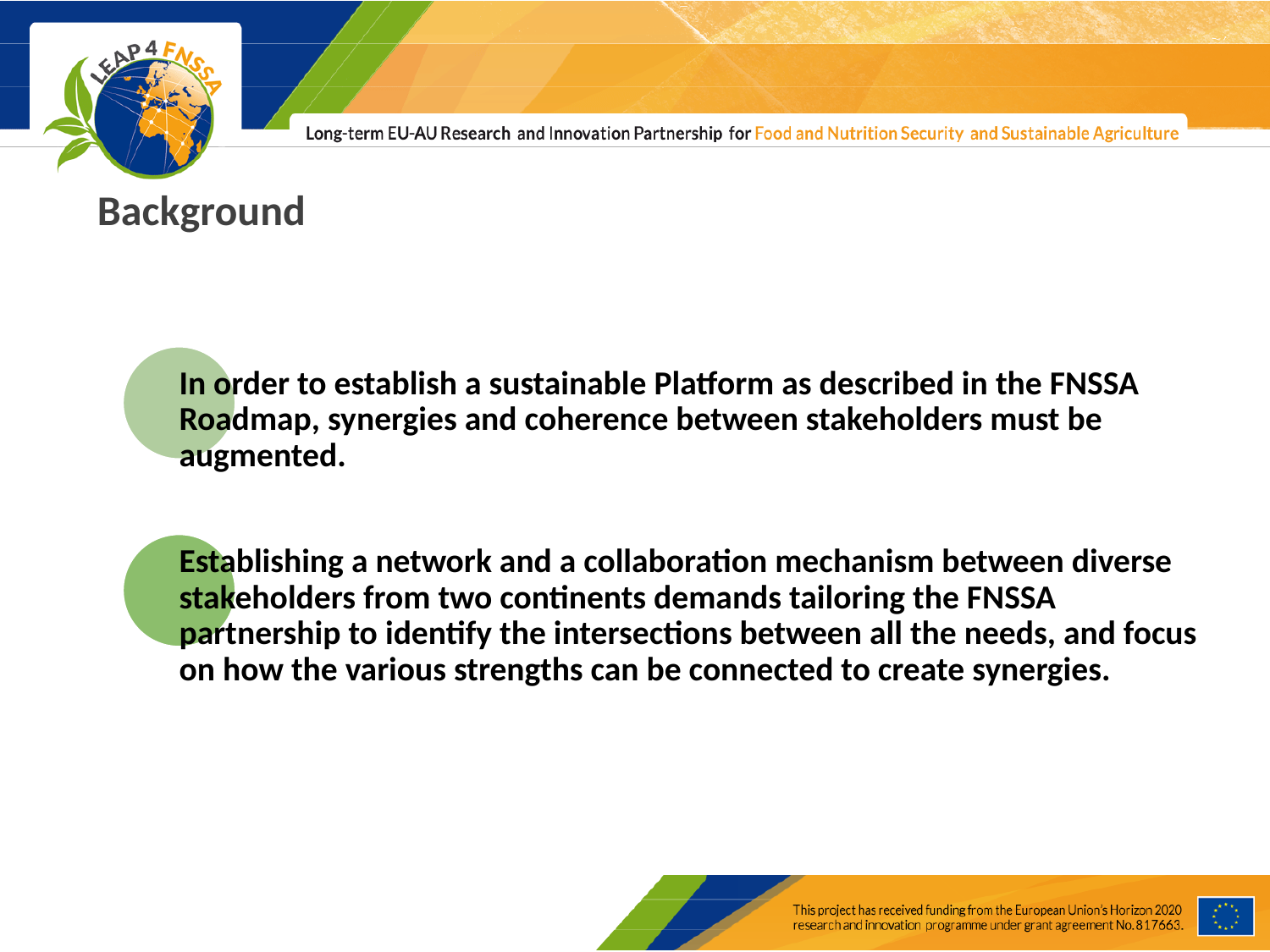

2
Background

In order to establish a sustainable Platform as described in the FNSSA Roadmap, synergies and coherence between stakeholders must be augmented.
Establishing a network and a collaboration mechanism between diverse stakeholders from two continents demands tailoring the FNSSA partnership to identify the intersections between all the needs, and focus on how the various strengths can be connected to create synergies.